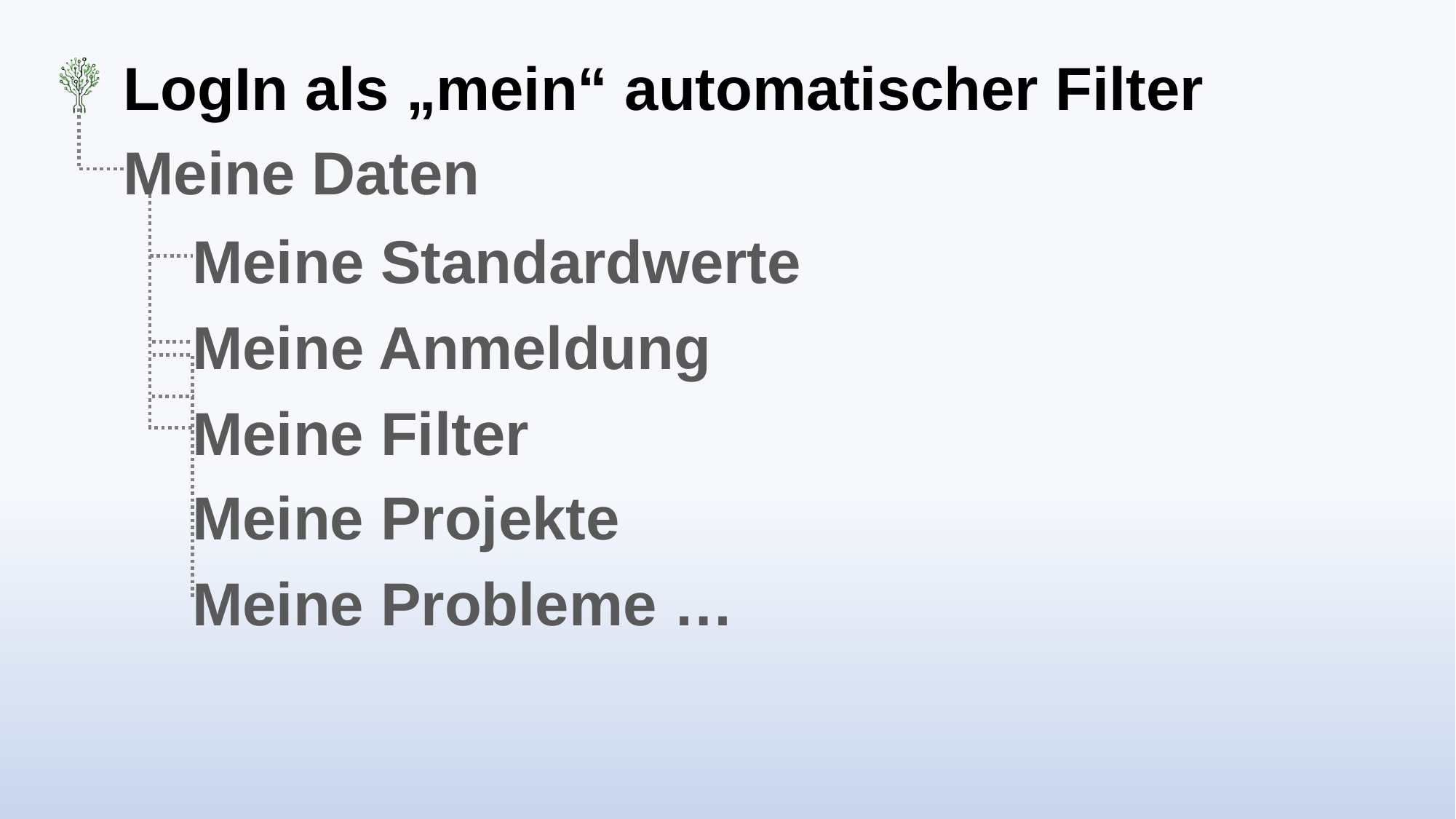

# LogIn als „mein“ automatischer Filter

Meine Daten
Meine Standardwerte
Meine Anmeldung
Meine Filter
Meine Projekte
Meine Probleme …